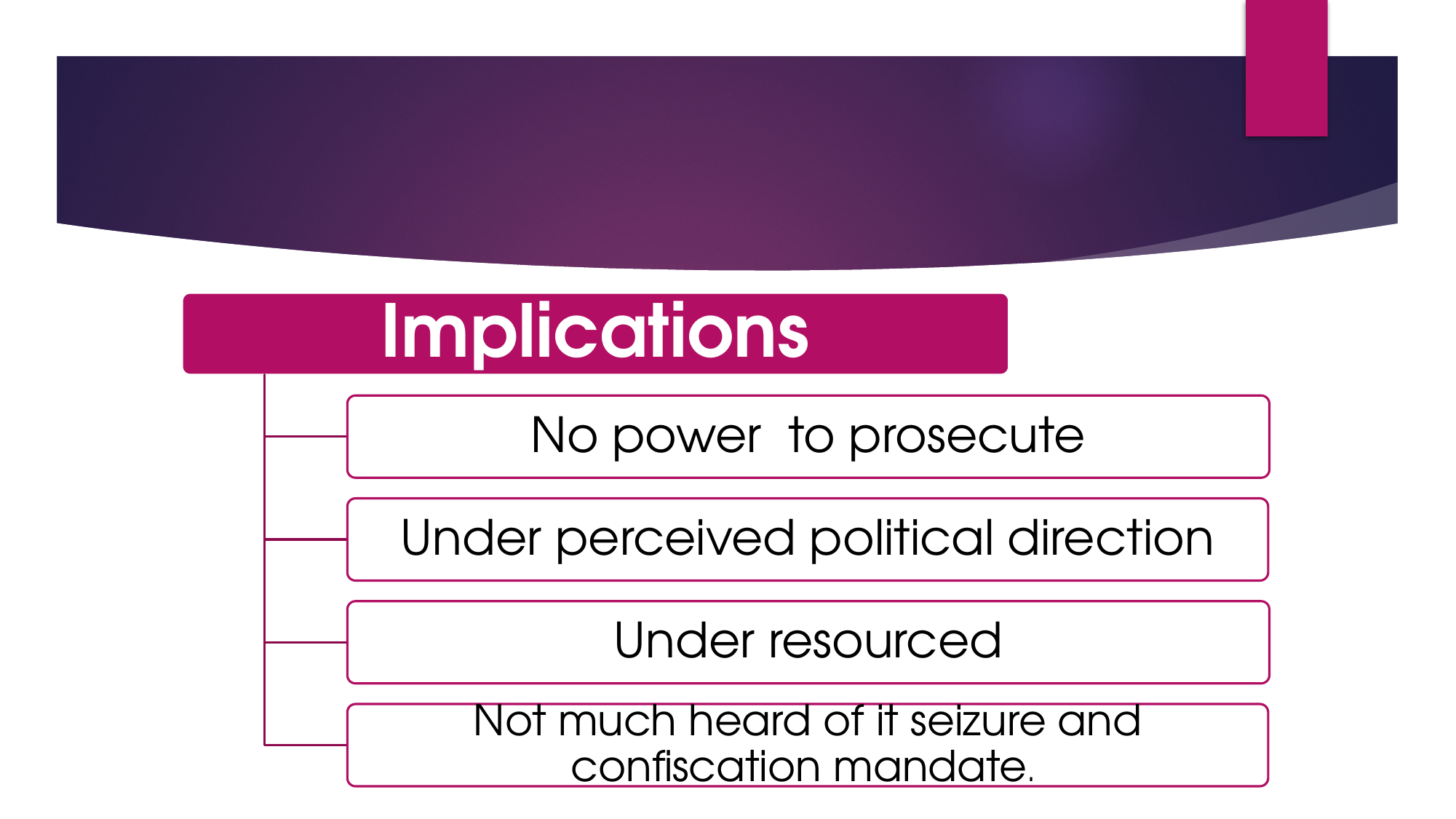

#

Implications

No power  to prosecute

Under perceived political direction

Under resourced

Not much heard of it seizure and confiscation mandate.